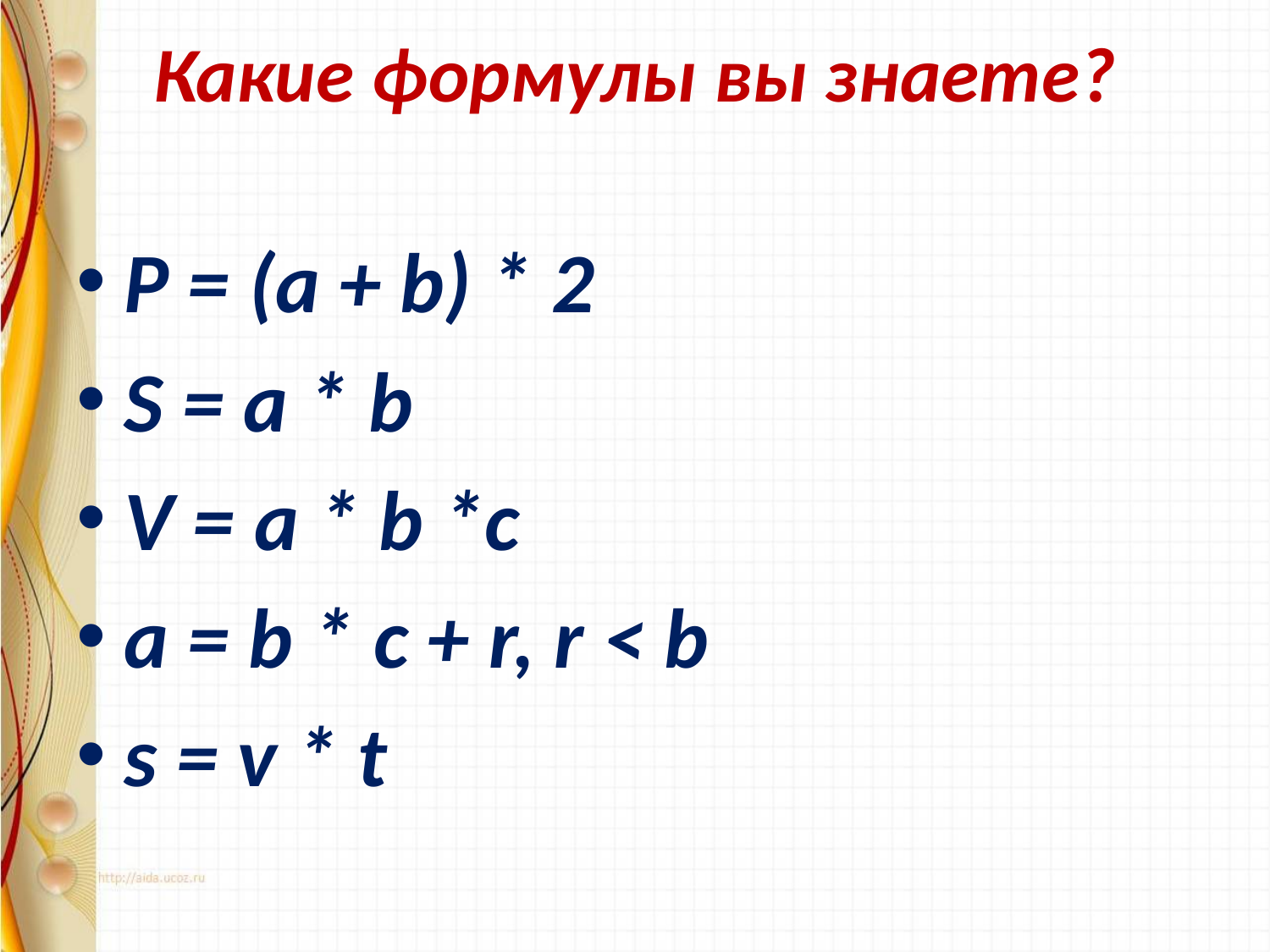

# Какие формулы вы знаете?
P = (a + b) * 2
S = a * b
V = a * b *c
a = b * c + r, r < b
s = v * t